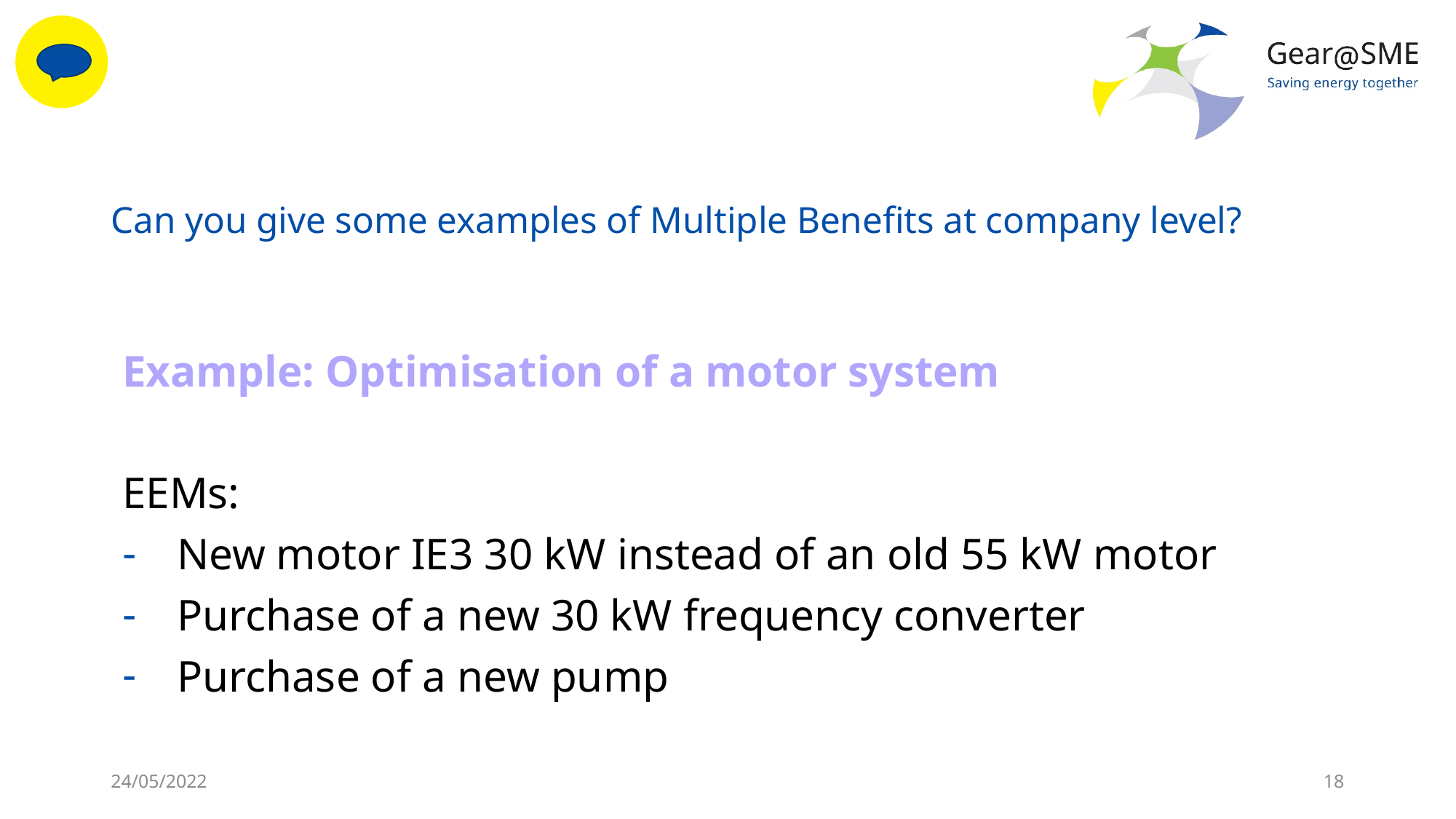

# Can you give some examples of Multiple Benefits at company level?

Example: Optimisation of a motor system

EEMs:
New motor IE3 30 kW instead of an old 55 kW motor
Purchase of a new 30 kW frequency converter
Purchase of a new pump

24/05/2022
18